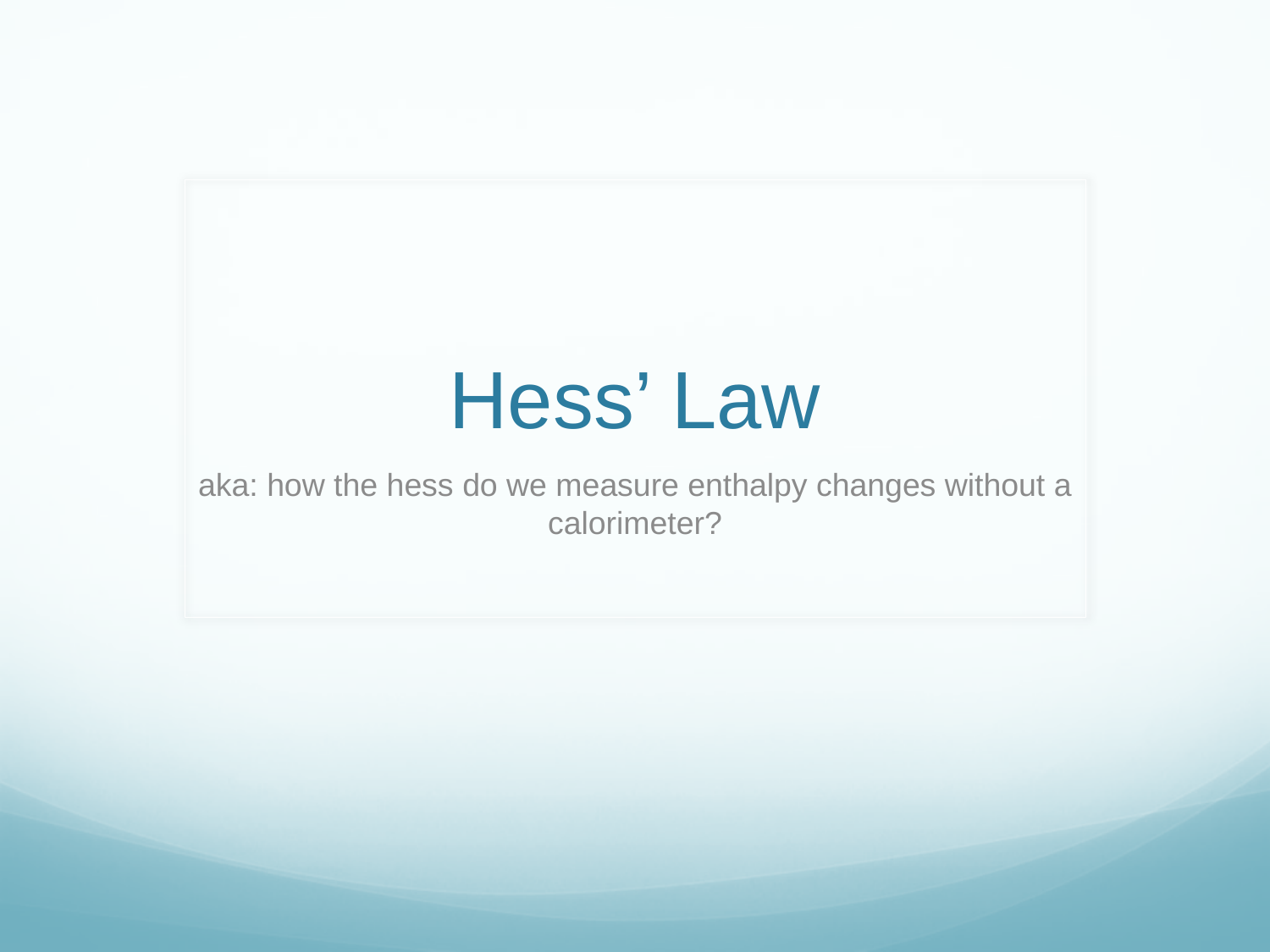

# Hess’ Law
aka: how the hess do we measure enthalpy changes without a calorimeter?